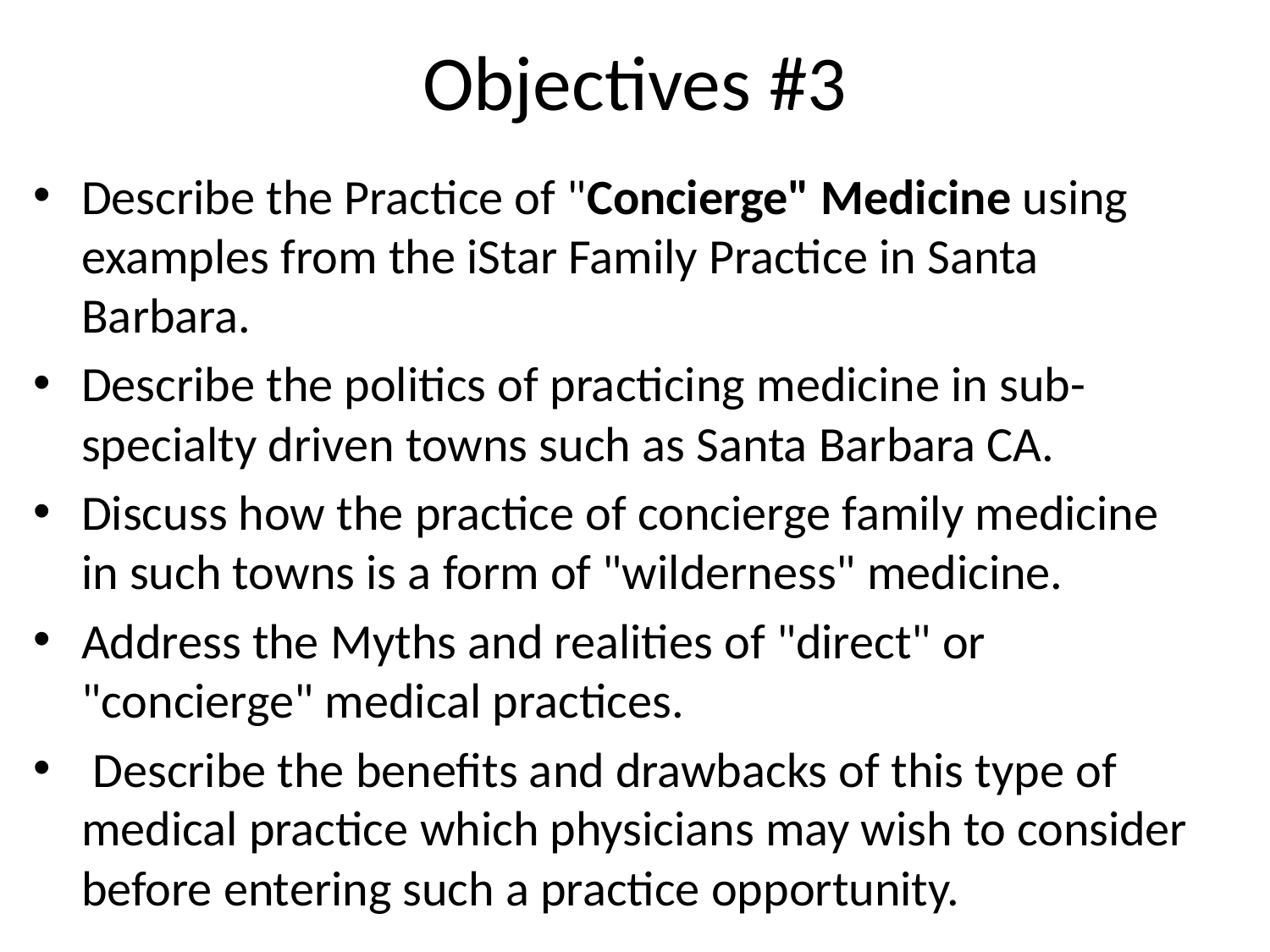

# Objectives #3
Describe the Practice of "Concierge" Medicine using examples from the iStar Family Practice in Santa Barbara.
Describe the politics of practicing medicine in sub-specialty driven towns such as Santa Barbara CA.
Discuss how the practice of concierge family medicine in such towns is a form of "wilderness" medicine.
Address the Myths and realities of "direct" or "concierge" medical practices.
 Describe the benefits and drawbacks of this type of medical practice which physicians may wish to consider before entering such a practice opportunity.